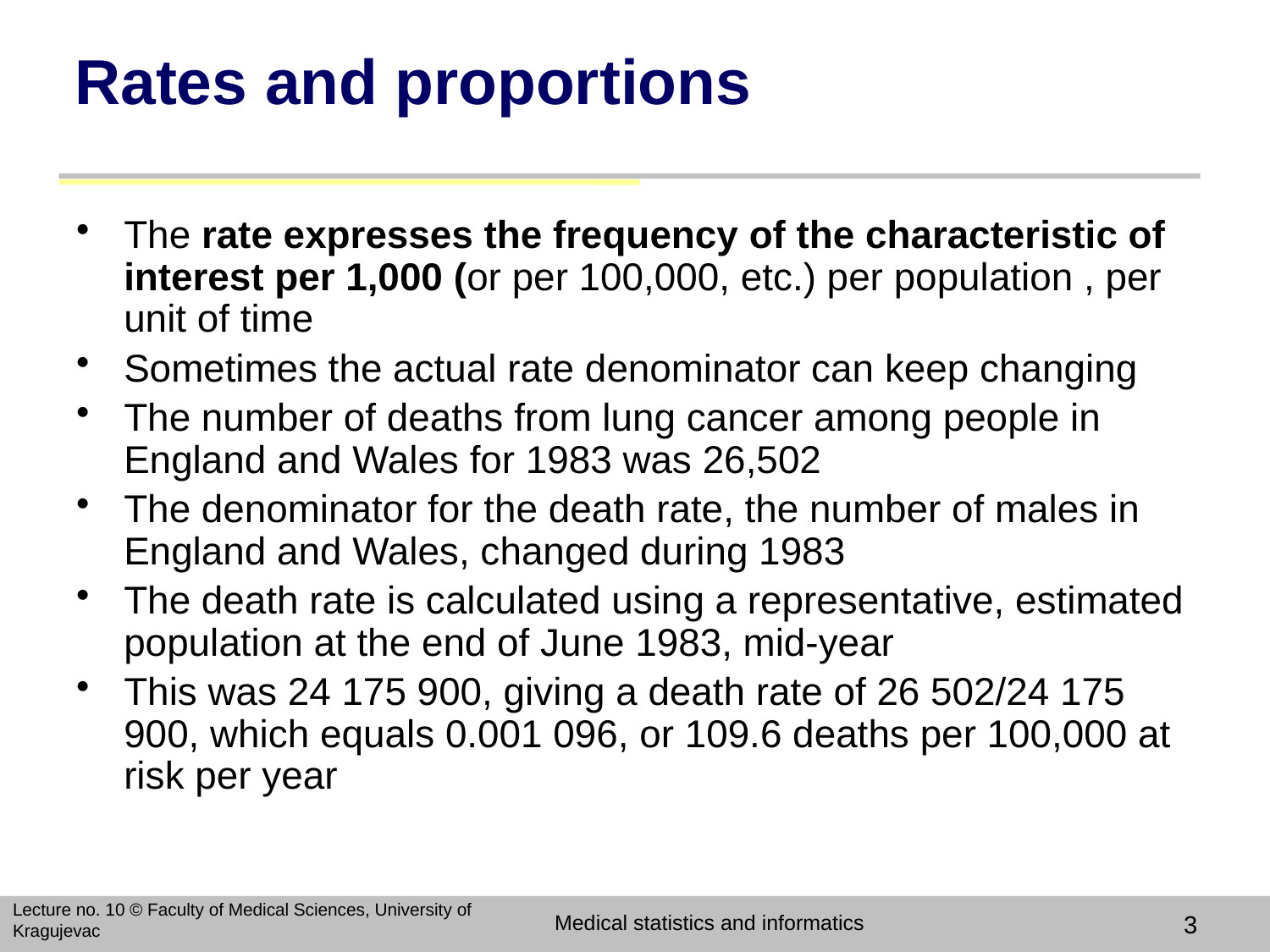

# Rates and proportions
The rate expresses the frequency of the characteristic of interest per 1,000 (or per 100,000, etc.) per population , per unit of time
Sometimes the actual rate denominator can keep changing
The number of deaths from lung cancer among people in England and Wales for 1983 was 26,502
The denominator for the death rate, the number of males in England and Wales, changed during 1983
The death rate is calculated using a representative, estimated population at the end of June 1983, mid-year
This was 24 175 900, giving a death rate of 26 502/24 175 900, which equals 0.001 096, or 109.6 deaths per 100,000 at risk per year
Lecture no. 10 © Faculty of Medical Sciences, University of Kragujevac
Medical statistics and informatics
3